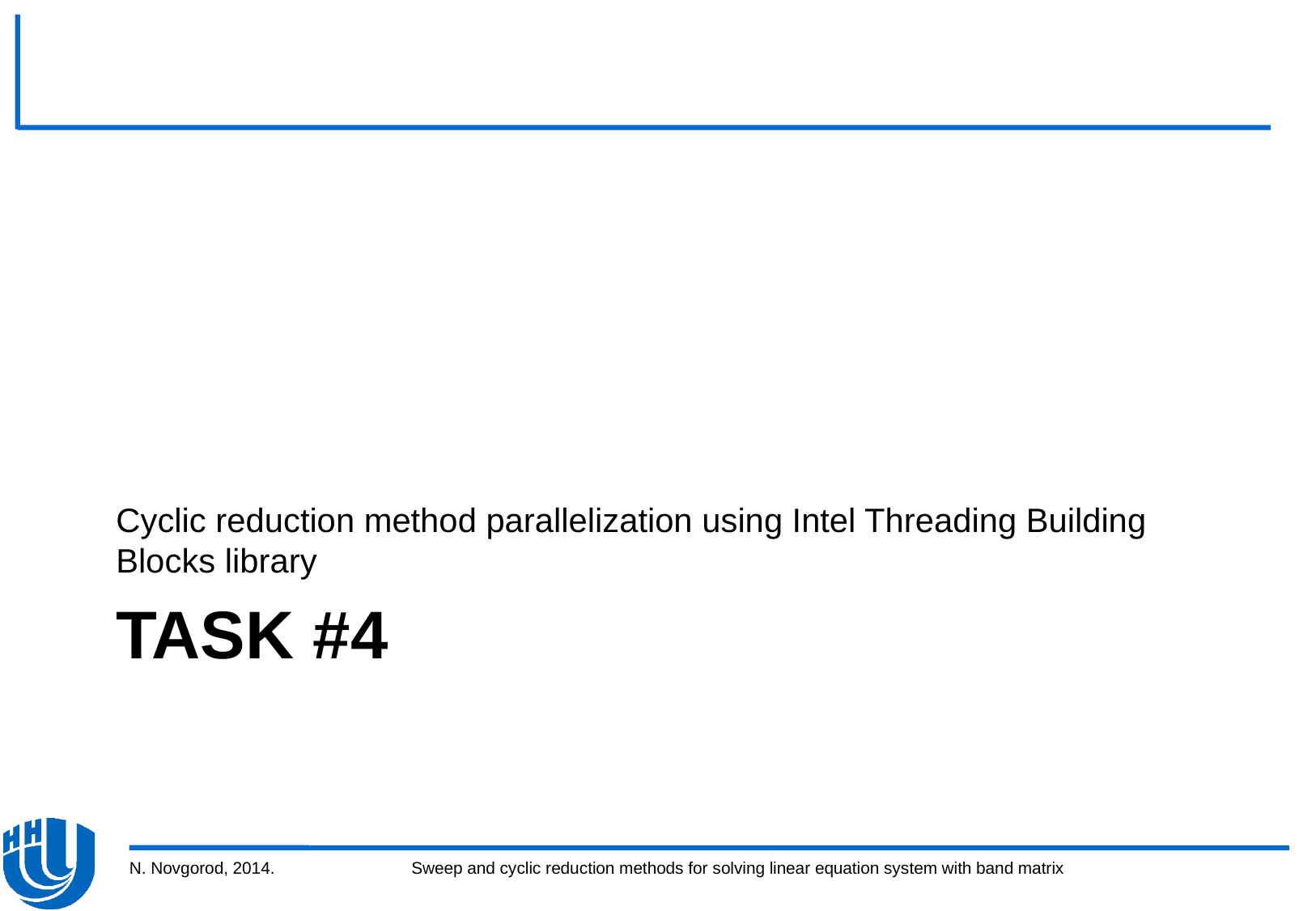

Cyclic reduction method parallelization using Intel Threading Building Blocks library
# TASK #4
N. Novgorod, 2014.
Sweep and cyclic reduction methods for solving linear equation system with band matrix